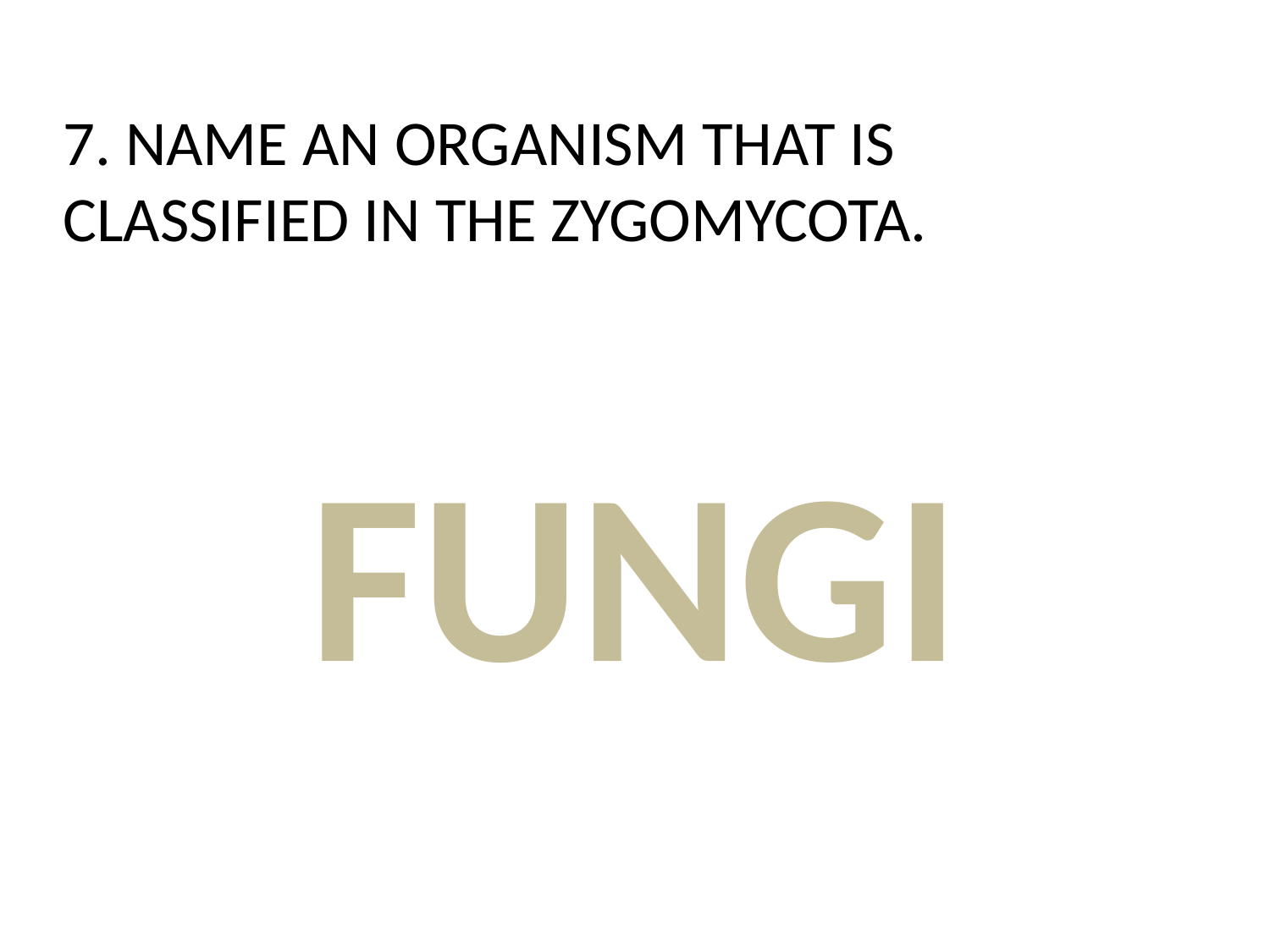

# 7. NAME AN ORGANISM THAT IS CLASSIFIED IN THE ZYGOMYCOTA.
FUNGI